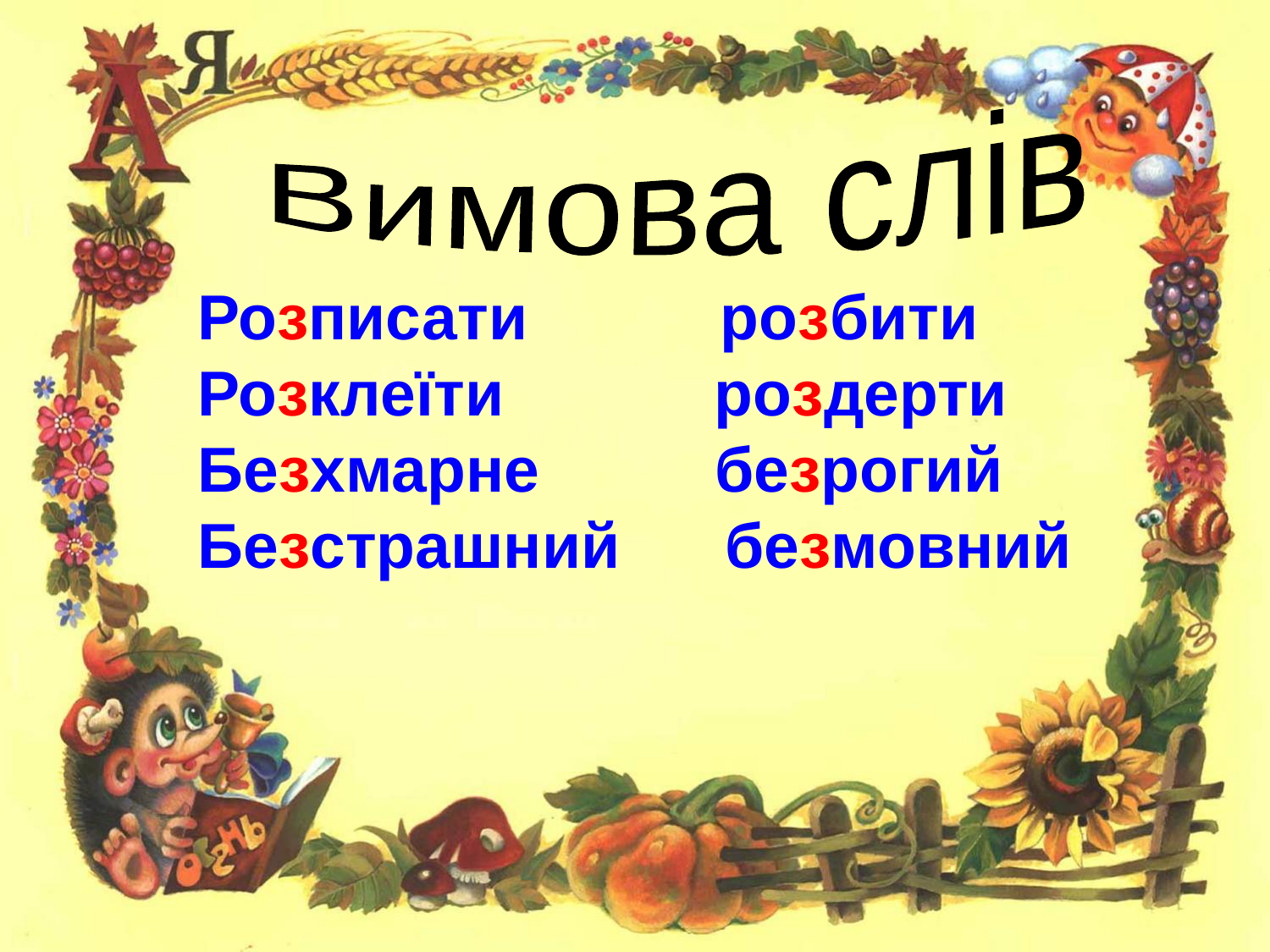

Вимова слів
Розписати           розбити
Розклеїти            роздерти
Безхмарне          безрогий
Безстрашний      безмовний